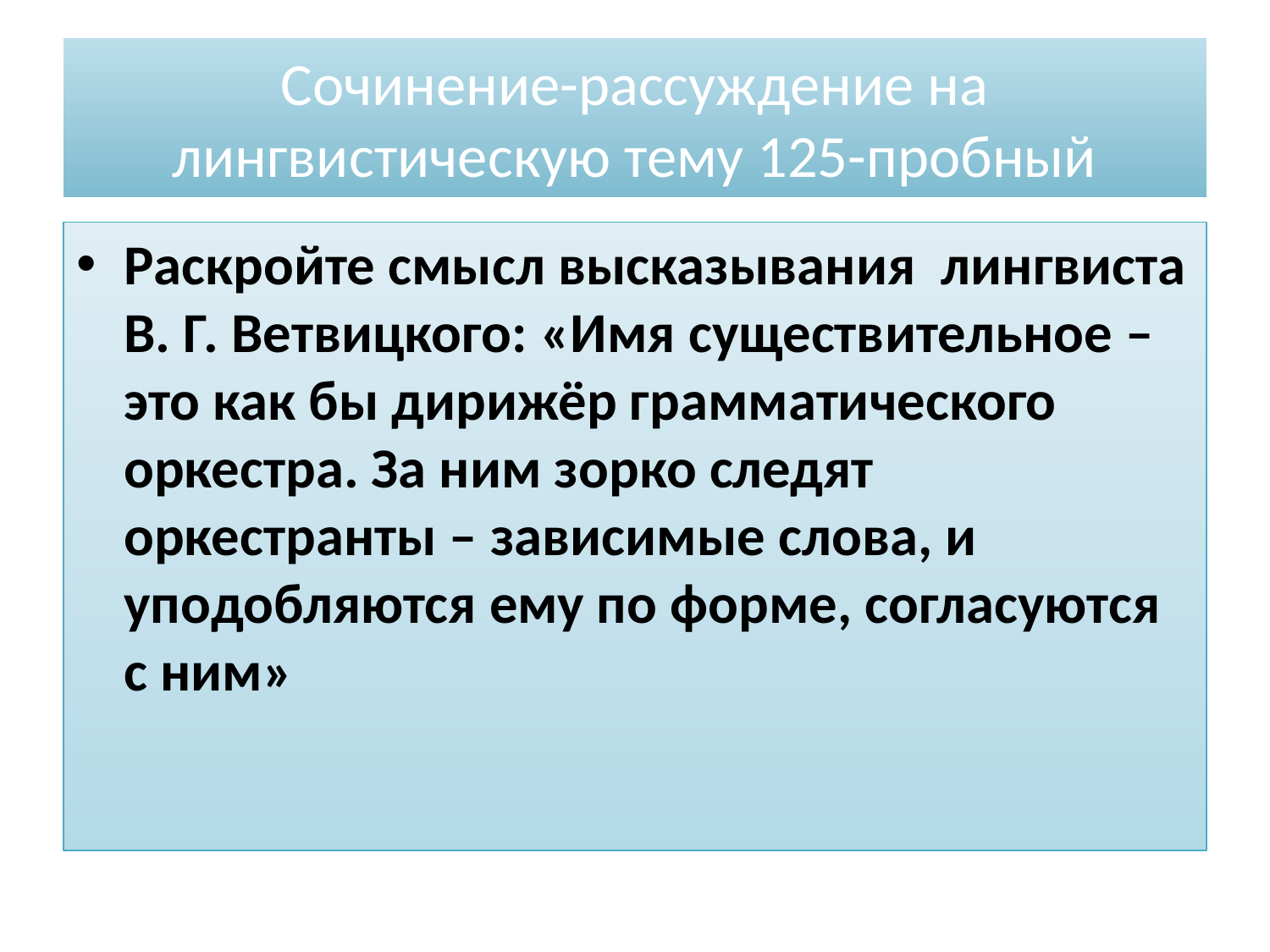

# Сочинение-рассуждение на лингвистическую тему 125-пробный
Раскройте смысл высказывания  лингвиста В. Г. Ветвицкого: «Имя существительное – это как бы дирижёр грамматического оркестра. За ним зорко следят оркестранты – зависимые слова, и уподобляются ему по форме, согласуются с ним»